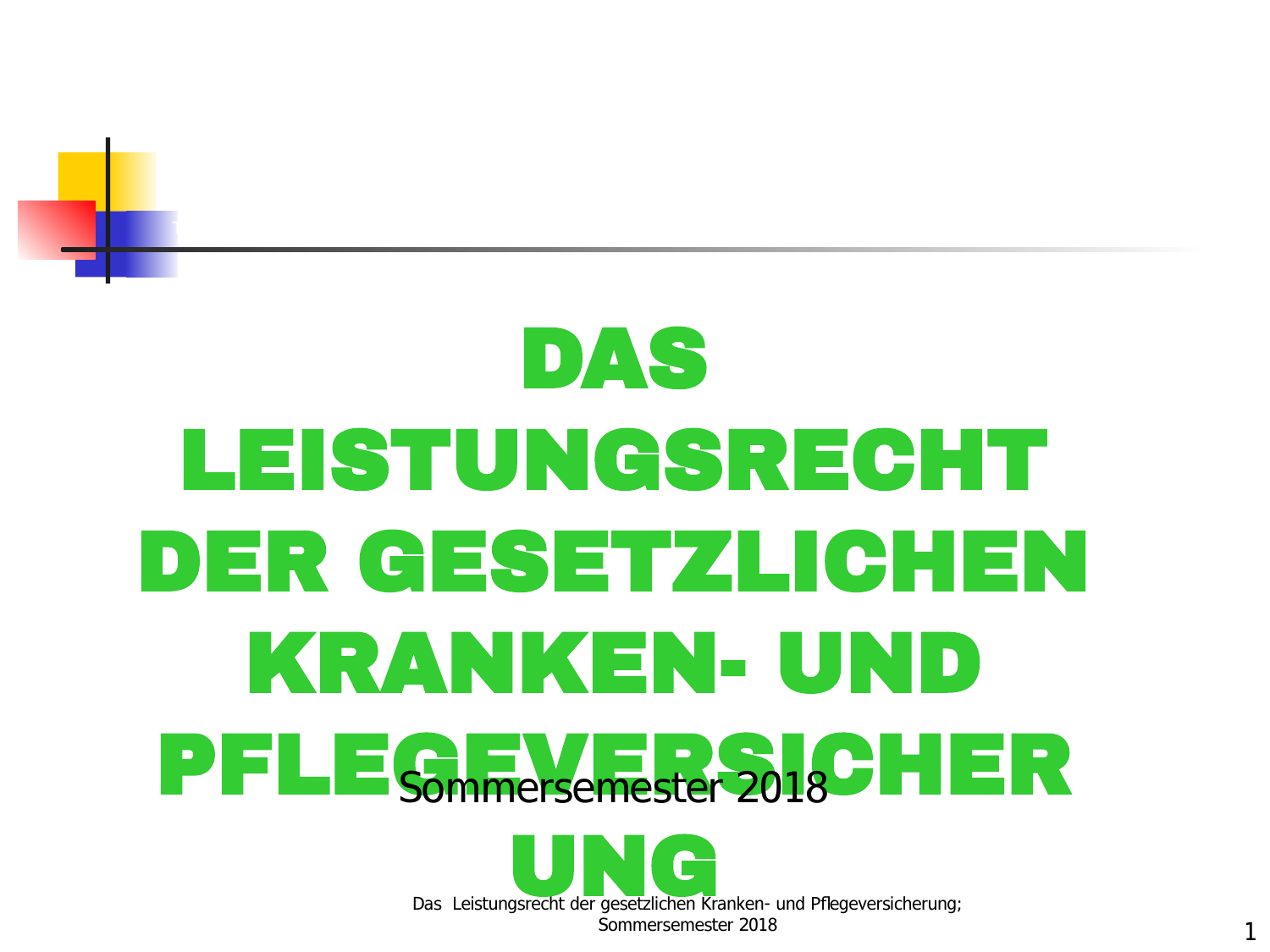

Titelfolie
Das Leistungsrecht der gesetzlichen Kranken- und Pflegeversicherung
Sommersemester 2018
Das  Leistungsrecht der gesetzlichen Kranken- und Pflegeversicherung; Sommersemester 2018
1